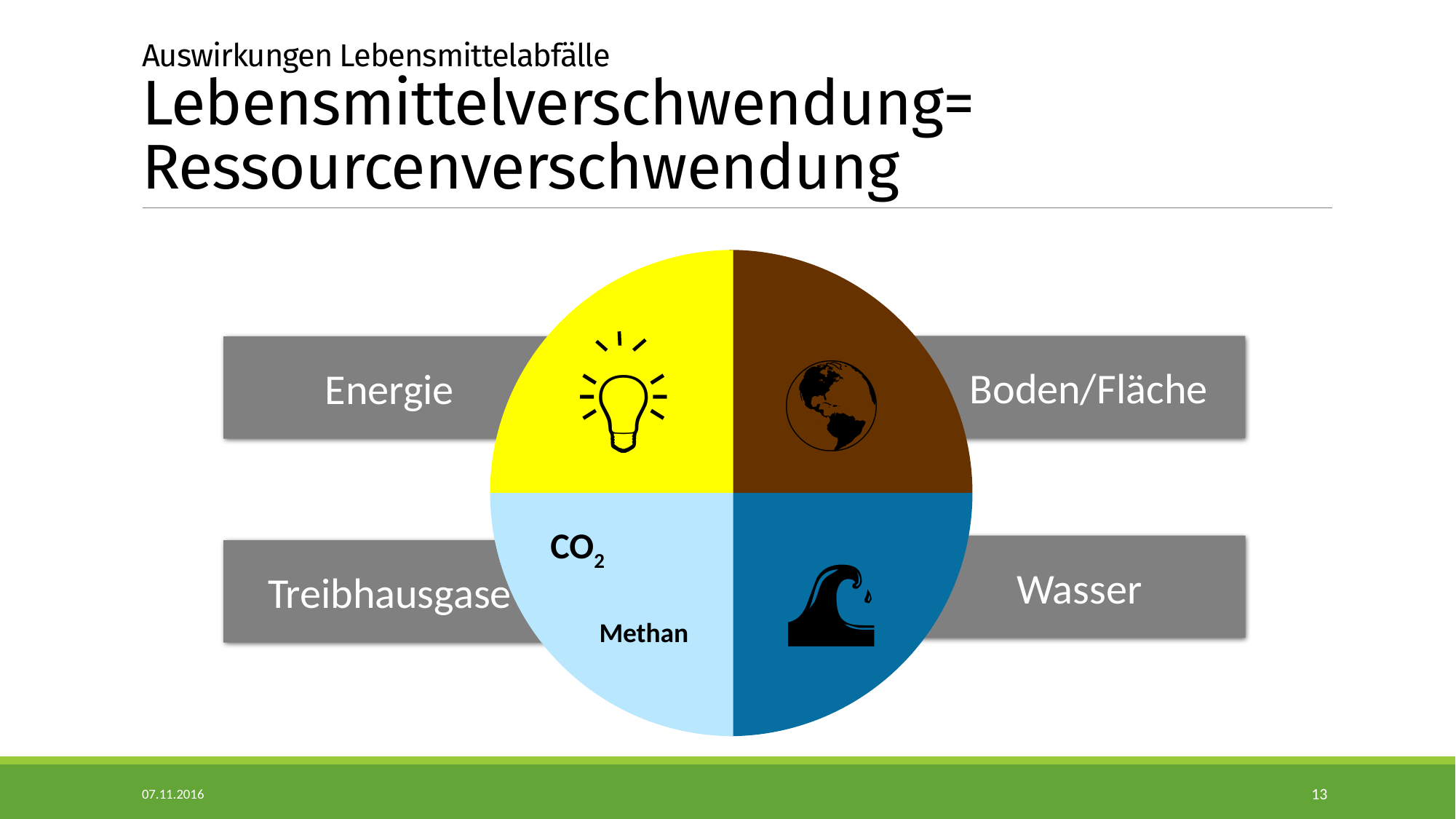

# Auswirkungen Lebensmittelabfälle Lebensmittelverschwendung= Ressourcenverschwendung

🌎
  Boden/Fläche
Energie
   💡

CO2
🌊

Wasser
Treibhausgase

Methan
07.11.2016
13